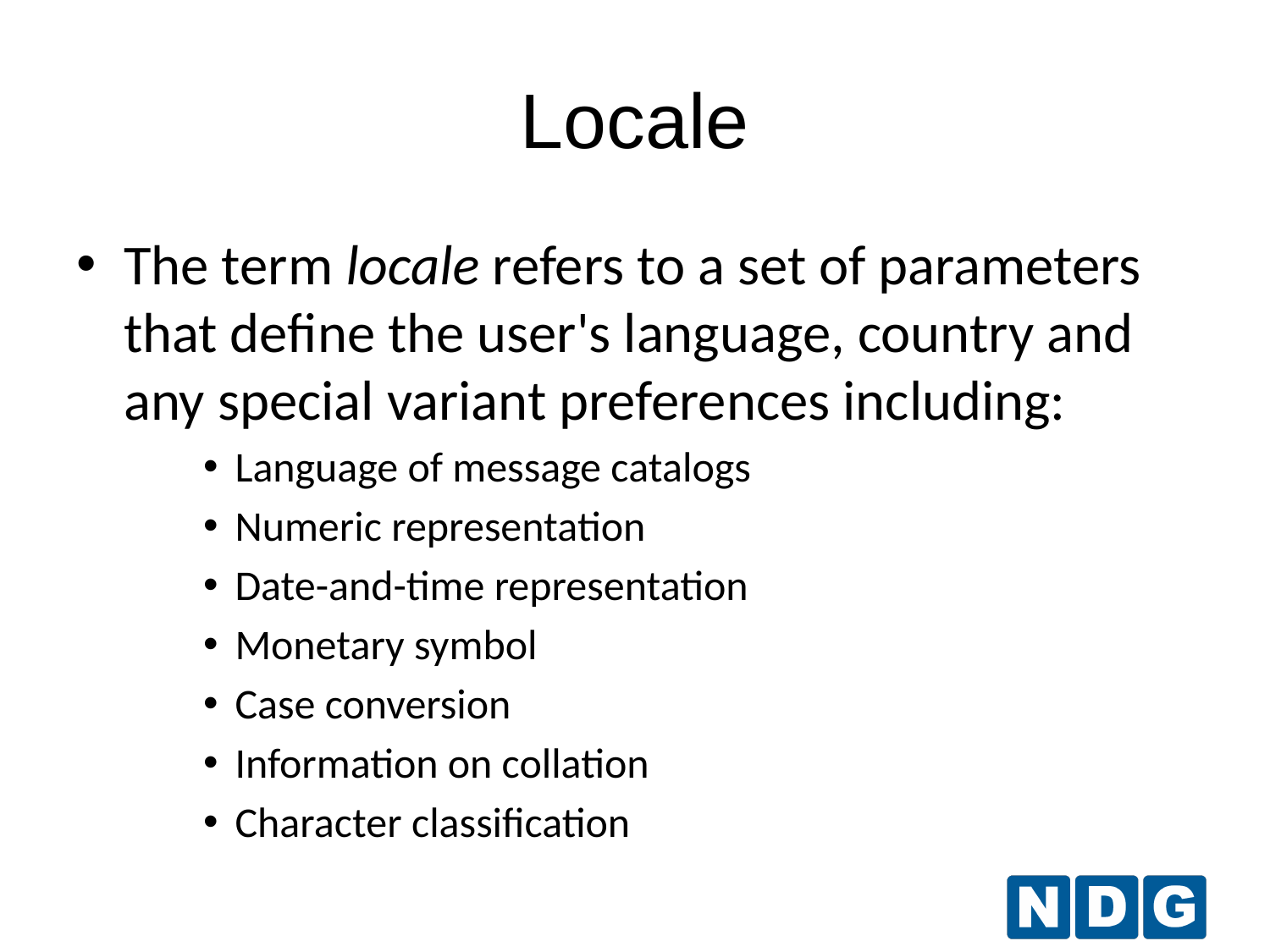

Locale
The term locale refers to a set of parameters that define the user's language, country and any special variant preferences including:
Language of message catalogs
Numeric representation
Date-and-time representation
Monetary symbol
Case conversion
Information on collation
Character classification